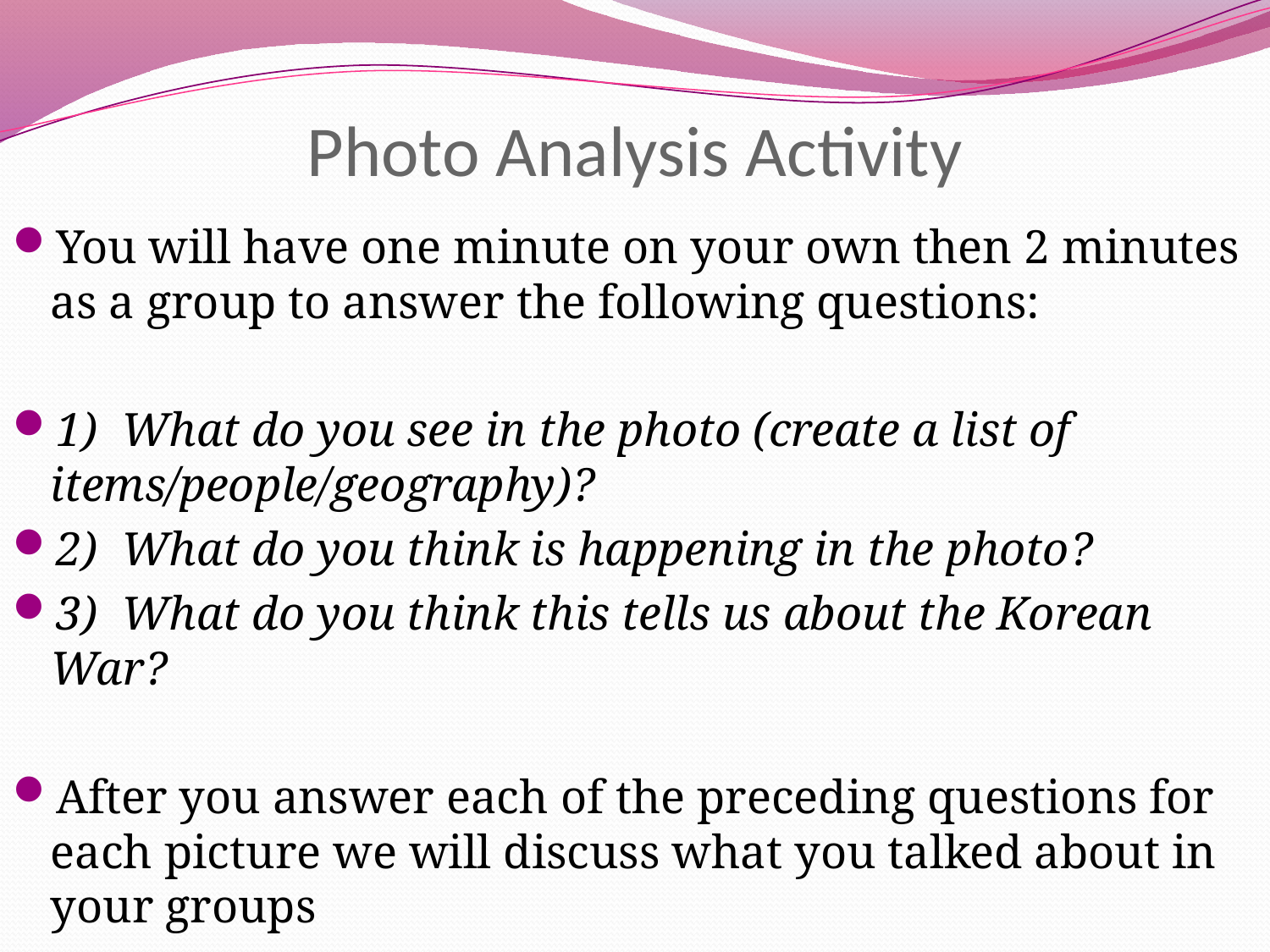

# Photo Analysis Activity
You will have one minute on your own then 2 minutes as a group to answer the following questions:

1)  What do you see in the photo (create a list of items/people/geography)?
2)  What do you think is happening in the photo?
3)  What do you think this tells us about the Korean War?

After you answer each of the preceding questions for each picture we will discuss what you talked about in your groups